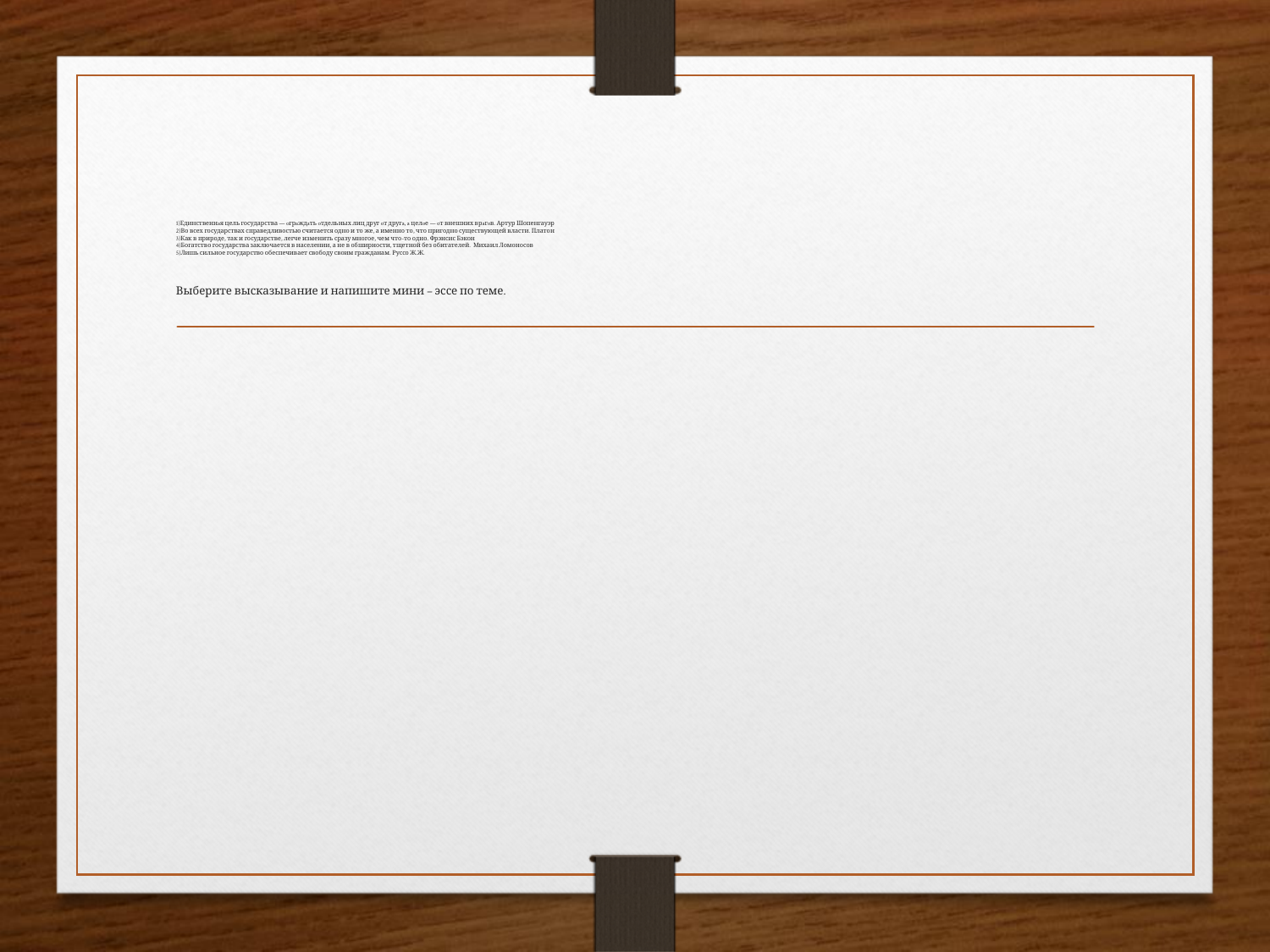

# 1)Единственнaя цель государства — oгрaждaть oтдельных лиц друг oт другa, a целoе — oт внешних врaгoв. Артур Шопенгауэр 2)Во всех государствах справедливостью считается одно и то же, а именно то, что пригодно существующей власти. Платон 3)Как в природе, так и государстве, легче изменить сразу многое, чем что-то одно. Фрэнсис Бэкон 4)Богатство государства заключается в населении, а не в обширности, тщетной без обитателей.  Михаил Ломоносов 5)Лишь сильное государство обеспечивает свободу своим гражданам. Руссо Ж.Ж. Выберите высказывание и напишите мини – эссе по теме.